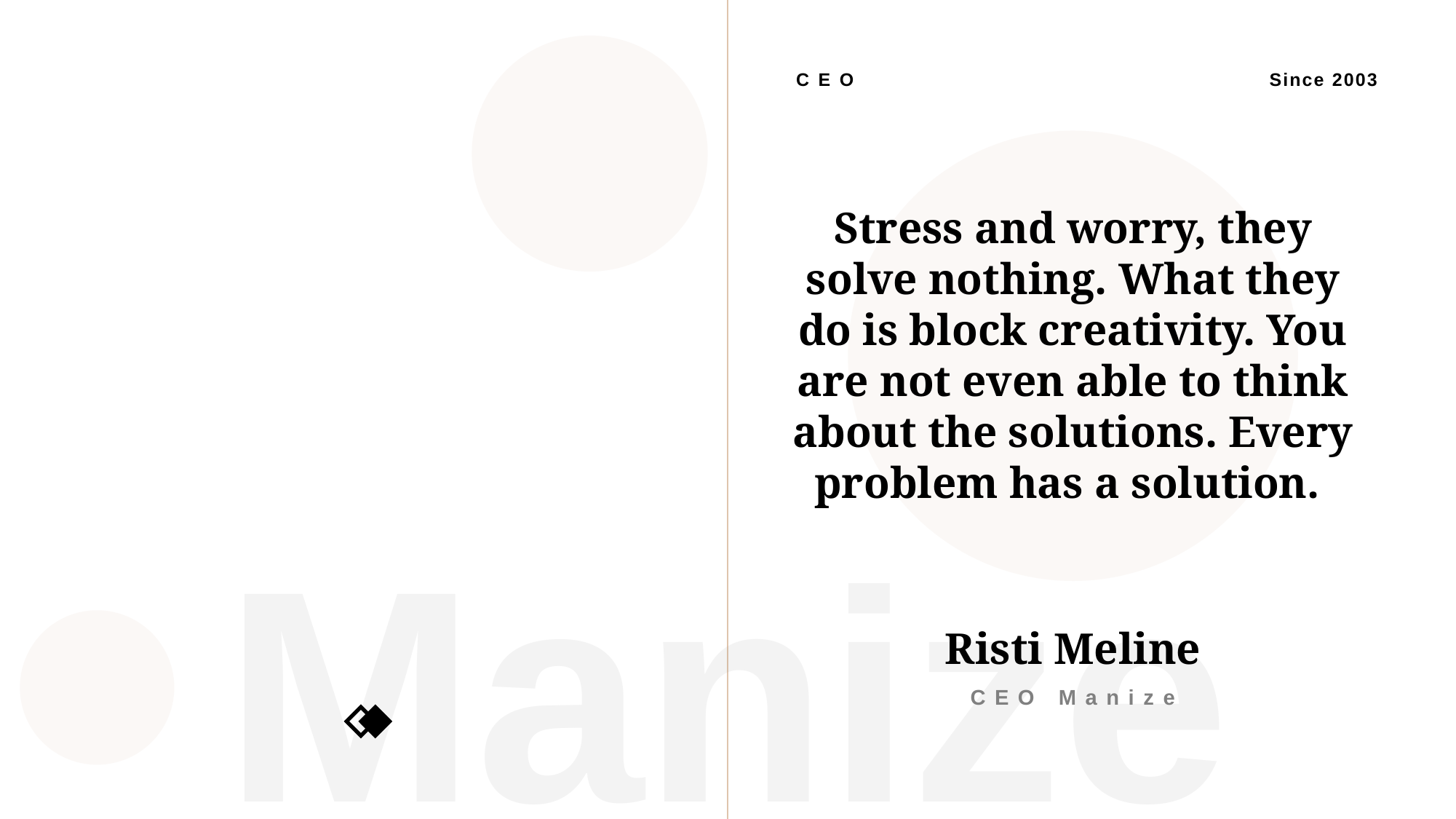

CEO
Since 2003

Stress and worry, they solve nothing. What they do is block creativity. You are not even able to think about the solutions. Every problem has a solution.
Risti Meline
CEO Manize